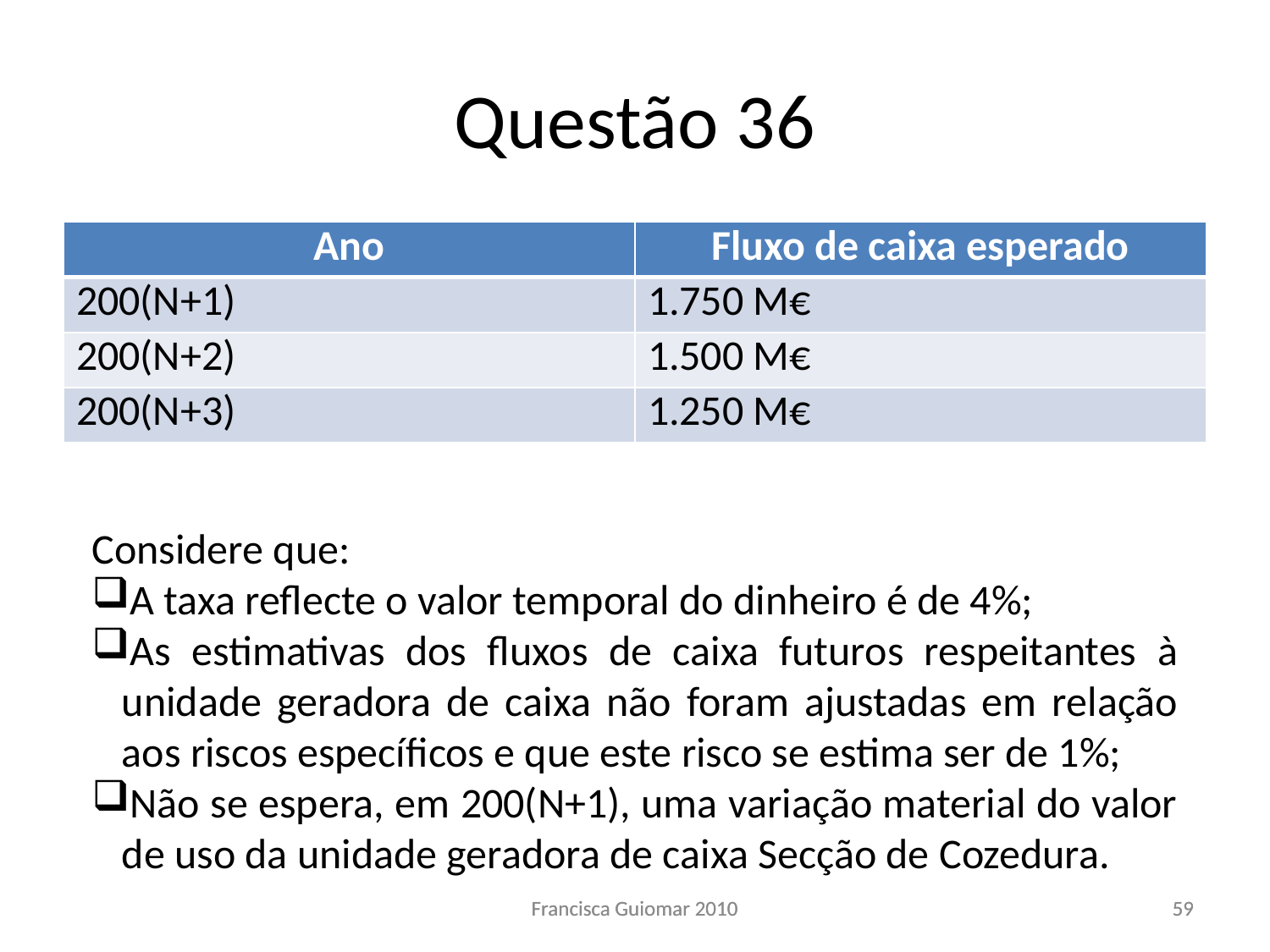

# Questão 36
| Ano | Fluxo de caixa esperado |
| --- | --- |
| 200(N+1) | 1.750 M€ |
| 200(N+2) | 1.500 M€ |
| 200(N+3) | 1.250 M€ |
Considere que:
A taxa reflecte o valor temporal do dinheiro é de 4%;
As estimativas dos fluxos de caixa futuros respeitantes à unidade geradora de caixa não foram ajustadas em relação aos riscos específicos e que este risco se estima ser de 1%;
Não se espera, em 200(N+1), uma variação material do valor de uso da unidade geradora de caixa Secção de Cozedura.
Francisca Guiomar 2010
Francisca Guiomar 2010
59
59